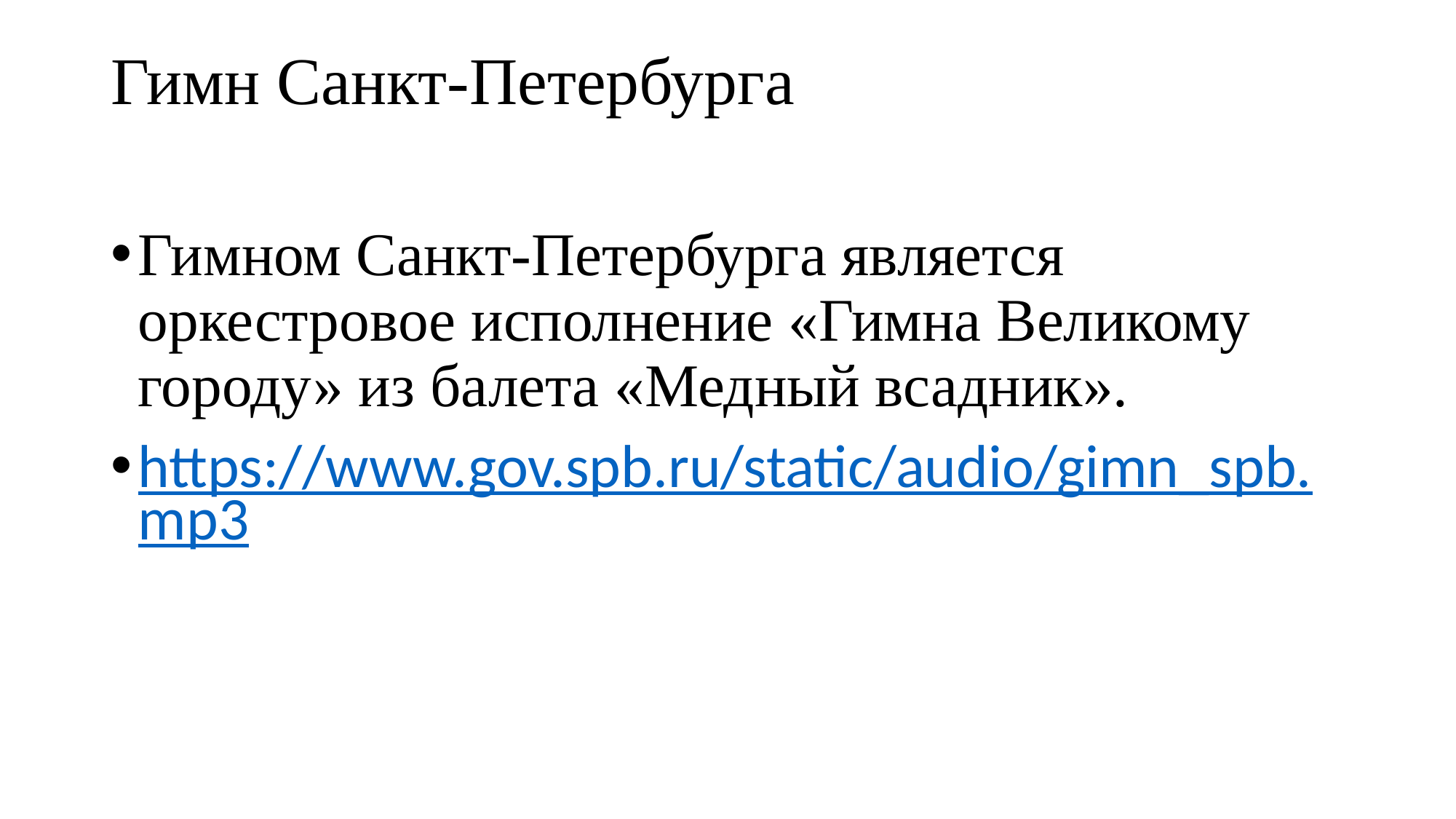

# Гимн Санкт‑Петербурга
Гимном Санкт‑Петербурга является оркестровое исполнение «Гимна Великому городу» из балета «Медный всадник».
https://www.gov.spb.ru/static/audio/gimn_spb.mp3